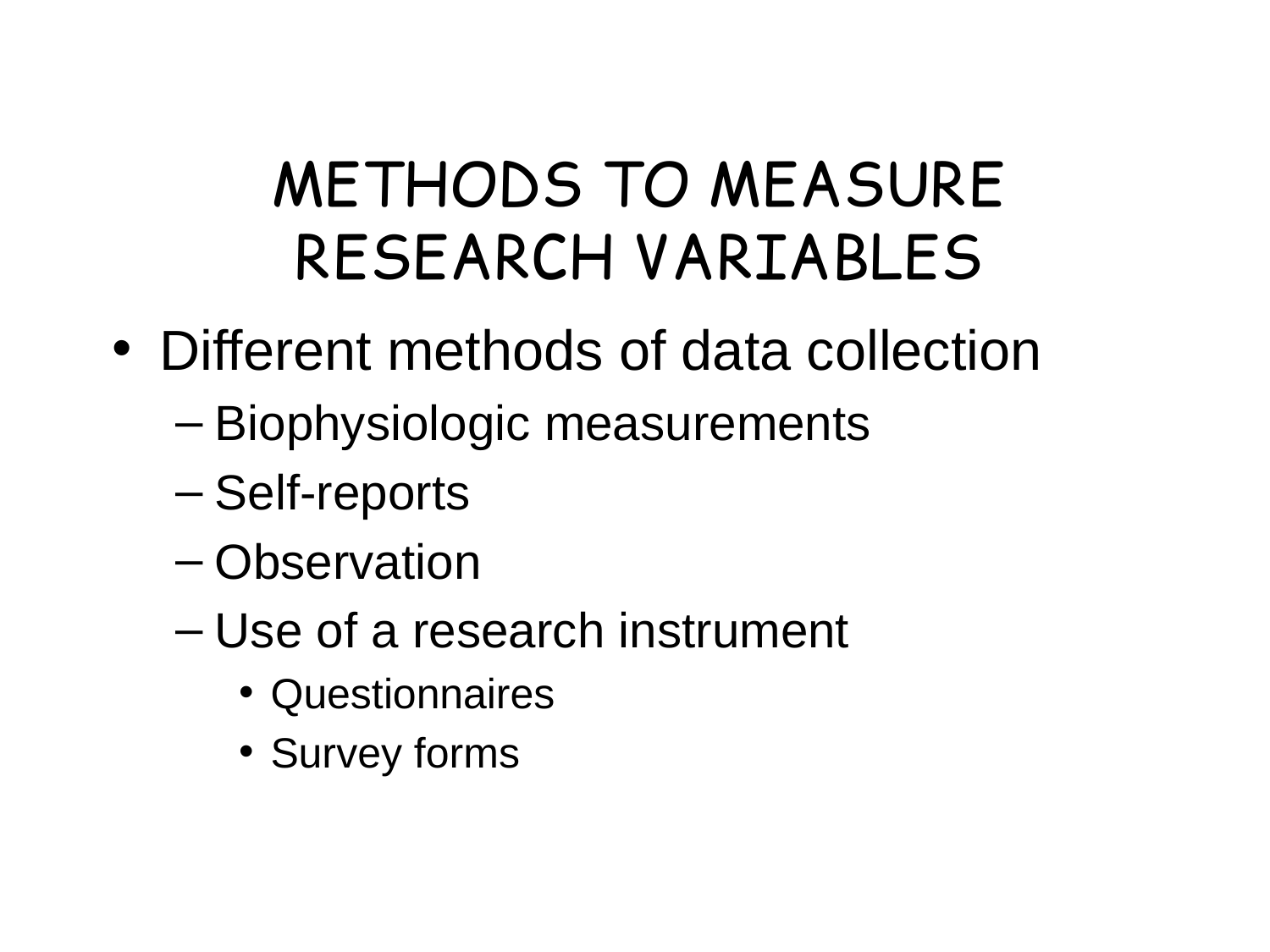

# METHODS TO MEASURE RESEARCH VARIABLES
Different methods of data collection
Biophysiologic measurements
Self-reports
Observation
Use of a research instrument
Questionnaires
Survey forms